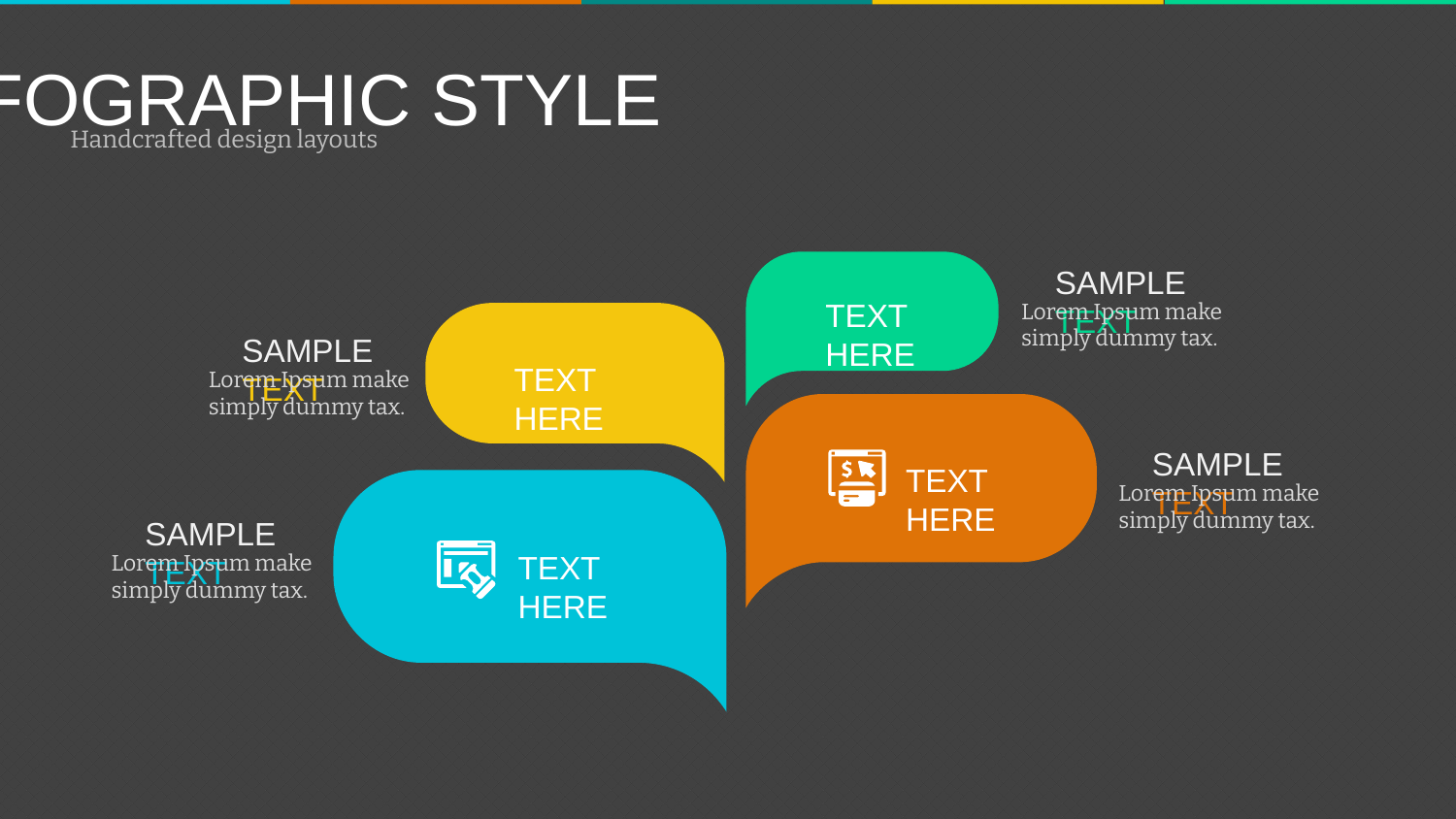

INFOGRAPHIC STYLE
Handcrafted design layouts

SAMPLE TEXT
TEXT HERE
Lorem Ipsum make simply dummy tax.

SAMPLE TEXT
TEXT HERE
Lorem Ipsum make simply dummy tax.

SAMPLE TEXT

TEXT HERE

Lorem Ipsum make simply dummy tax.
SAMPLE TEXT
TEXT HERE

Lorem Ipsum make simply dummy tax.